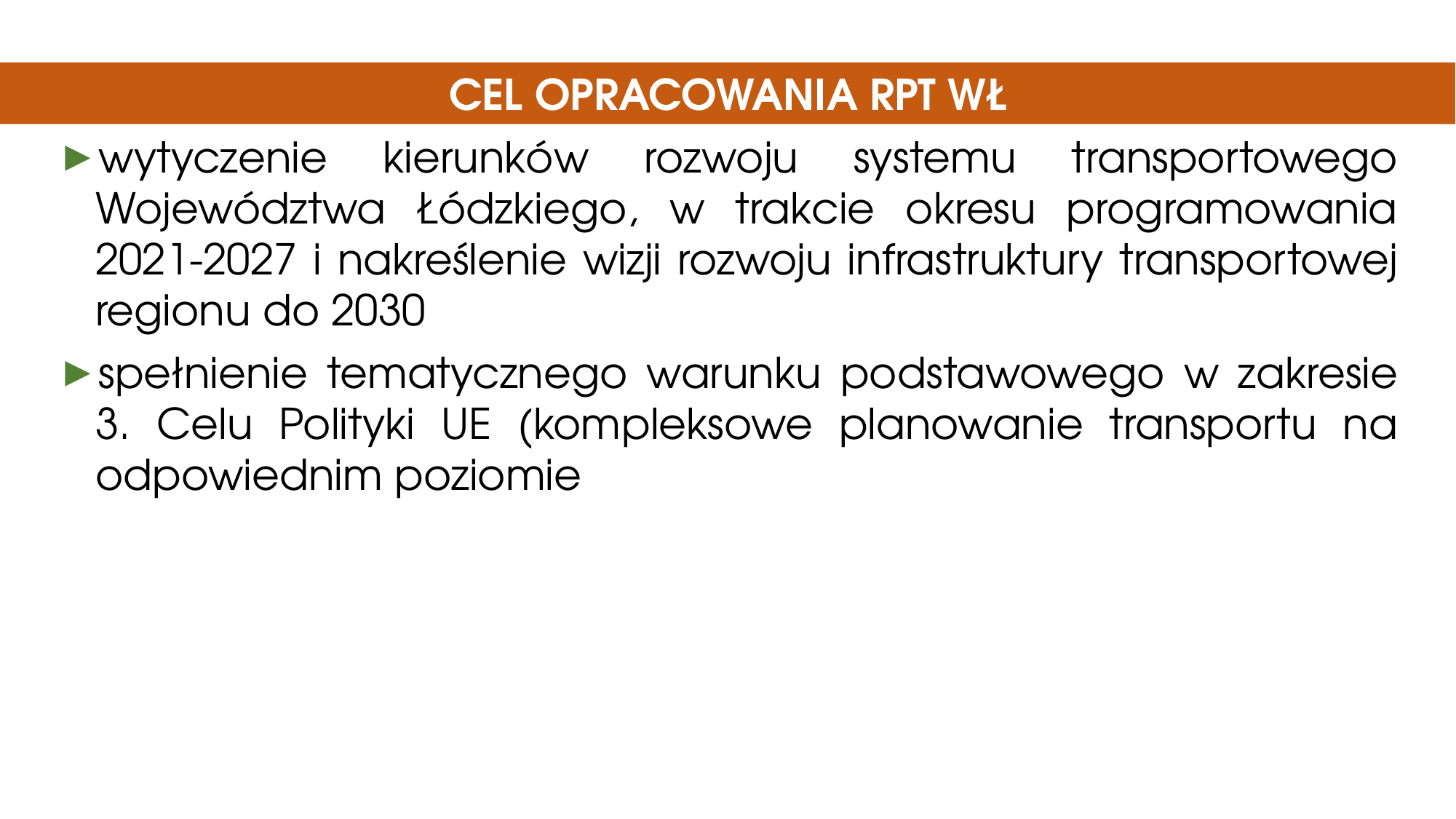

CEL OPRACOWANIA RPT WŁ
wytyczenie kierunków rozwoju systemu transportowego Województwa Łódzkiego, w trakcie okresu programowania 2021-2027 i nakreślenie wizji rozwoju infrastruktury transportowej regionu do 2030
spełnienie tematycznego warunku podstawowego w zakresie 3. Celu Polityki UE (kompleksowe planowanie transportu na odpowiednim poziomie